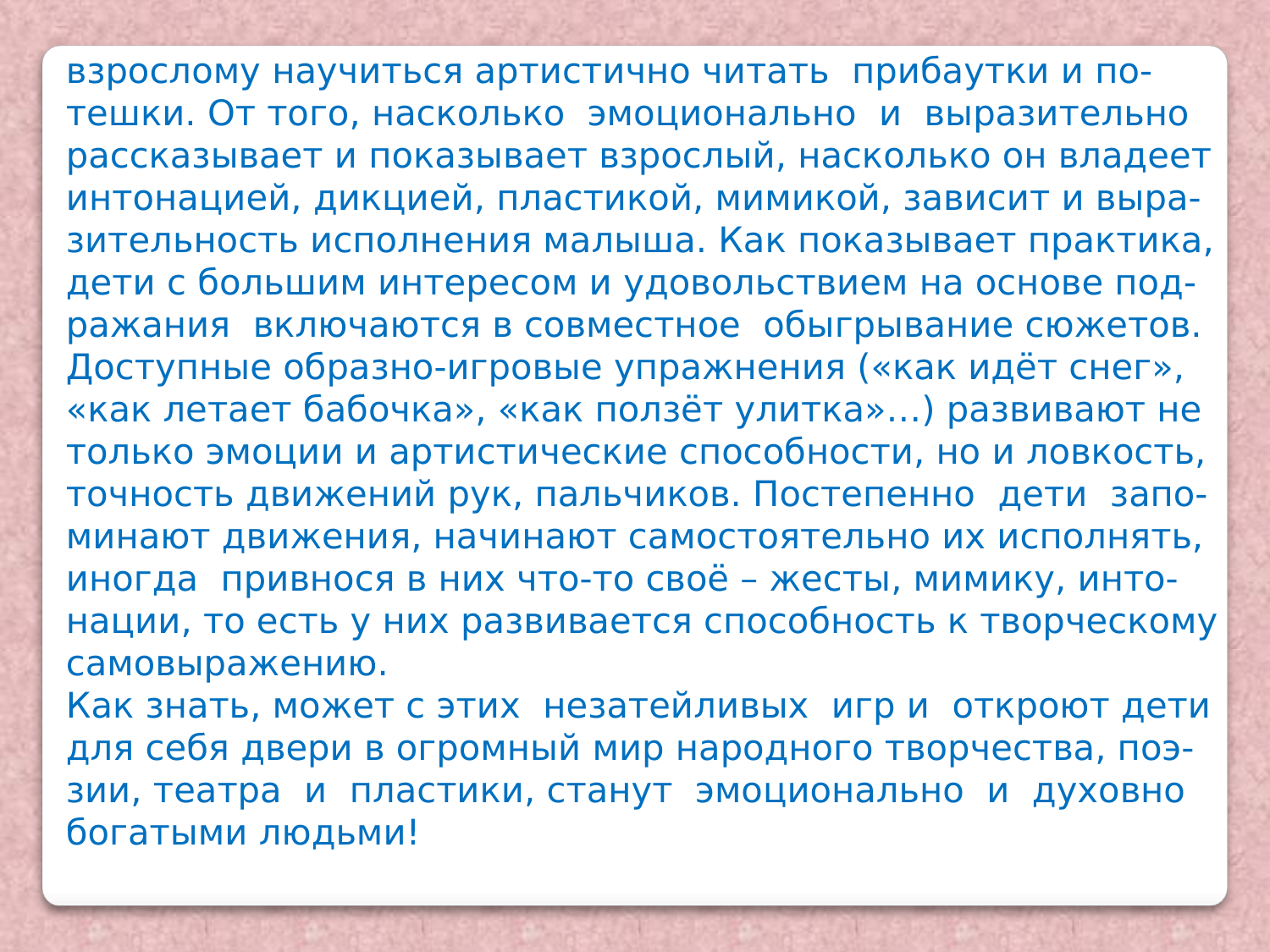

взрослому научиться артистично читать  прибаутки и по-
тешки. От того, насколько  эмоционально  и  выразительно
рассказывает и показывает взрослый, насколько он владеет
интонацией, дикцией, пластикой, мимикой, зависит и выра-
зительность исполнения малыша. Как показывает практика,
дети с большим интересом и удовольствием на основе под-
ражания  включаются в совместное  обыгрывание сюжетов.
Доступные образно-игровые упражнения («как идёт снег»,
«как летает бабочка», «как ползёт улитка»…) развивают не
только эмоции и артистические способности, но и ловкость,
точность движений рук, пальчиков. Постепенно  дети  запо-
минают движения, начинают самостоятельно их исполнять,
иногда  привнося в них что-то своё – жесты, мимику, инто-
нации, то есть у них развивается способность к творческому
самовыражению.
Как знать, может с этих  незатейливых  игр и  откроют дети
для себя двери в огромный мир народного творчества, поэ-
зии, театра  и  пластики, станут  эмоционально  и  духовно
богатыми людьми!